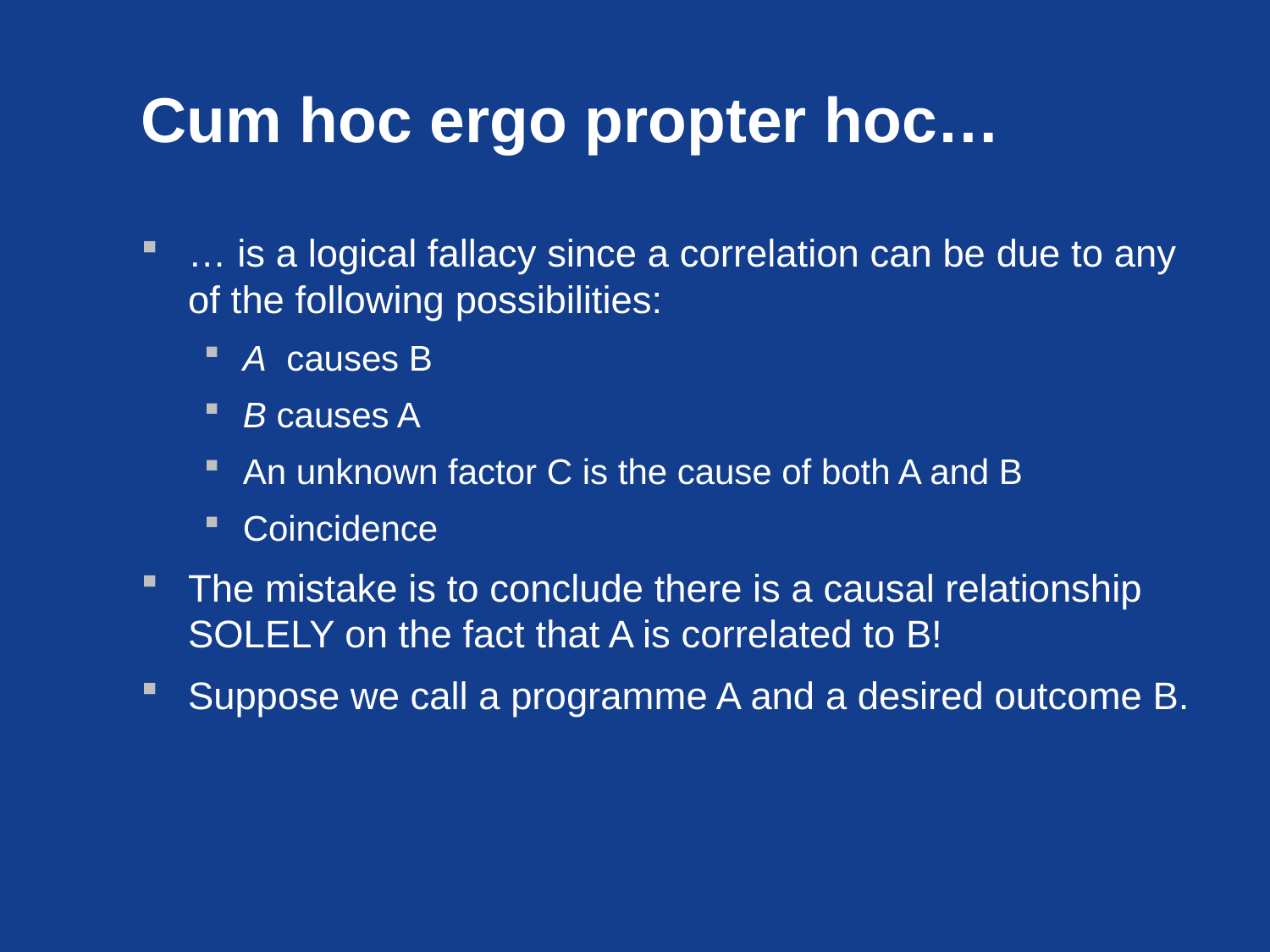

# Cum hoc ergo propter hoc…
… is a logical fallacy since a correlation can be due to any of the following possibilities:
A  causes B
B causes A
An unknown factor C is the cause of both A and B
Coincidence
The mistake is to conclude there is a causal relationship SOLELY on the fact that A is correlated to B!
Suppose we call a programme A and a desired outcome B.